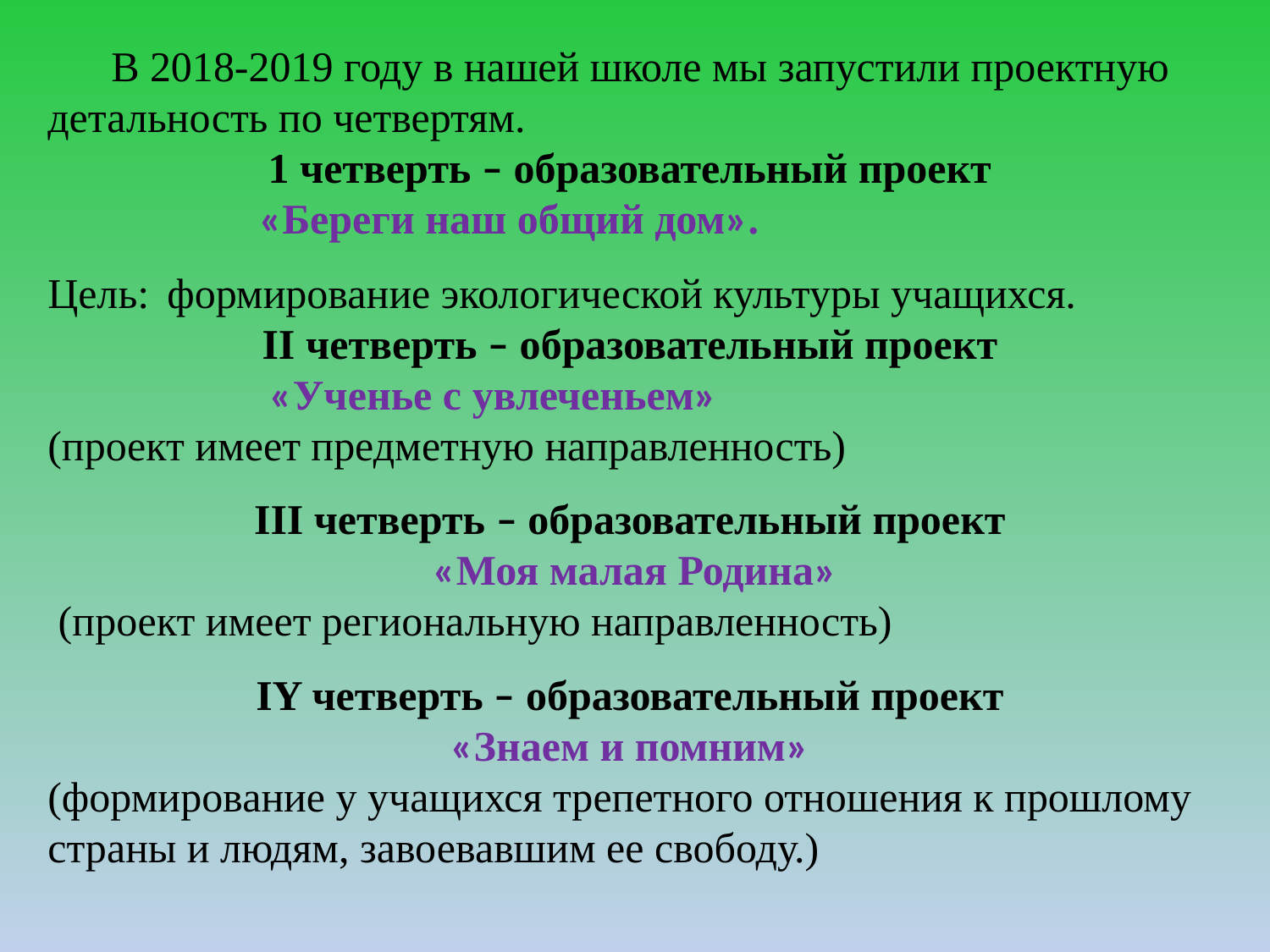

В 2018-2019 году в нашей школе мы запустили проектную детальность по четвертям.
1 четверть – образовательный проект
                    «Береги наш общий дом».

Цель:  формирование экологической культуры учащихся.
II четверть – образовательный проект
                     «Ученье с увлеченьем»
(проект имеет предметную направленность)

III четверть – образовательный проект
«Моя малая Родина»
 (проект имеет региональную направленность)

IY четверть – образовательный проект
«Знаем и помним»
(формирование у учащихся трепетного отношения к прошлому страны и людям, завоевавшим ее свободу.)